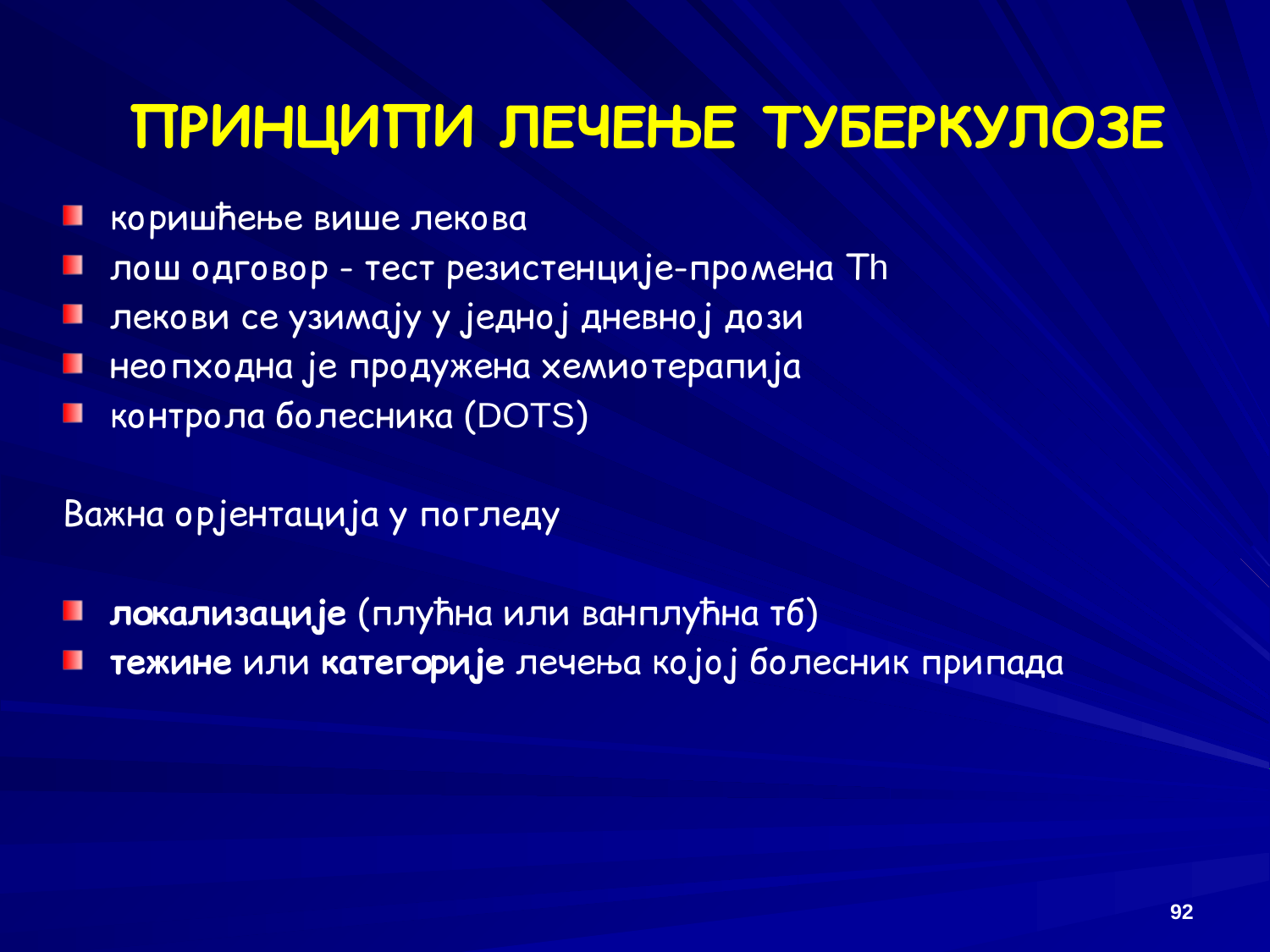

# ПРИНЦИПИ ЛЕЧЕЊЕ ТУБЕРКУЛОЗЕ
коришћење више лекова
лош одговор - тест резистенције-промена Тh
лекови се узимају у једној дневној дози
неопходна је продужена хемиотерапија
контрола болесника (DOTS)

Важна орјентација у погледу

локализације (плућна или ванплућна тб)
тежине или категорије лечења којој болесник припада

92